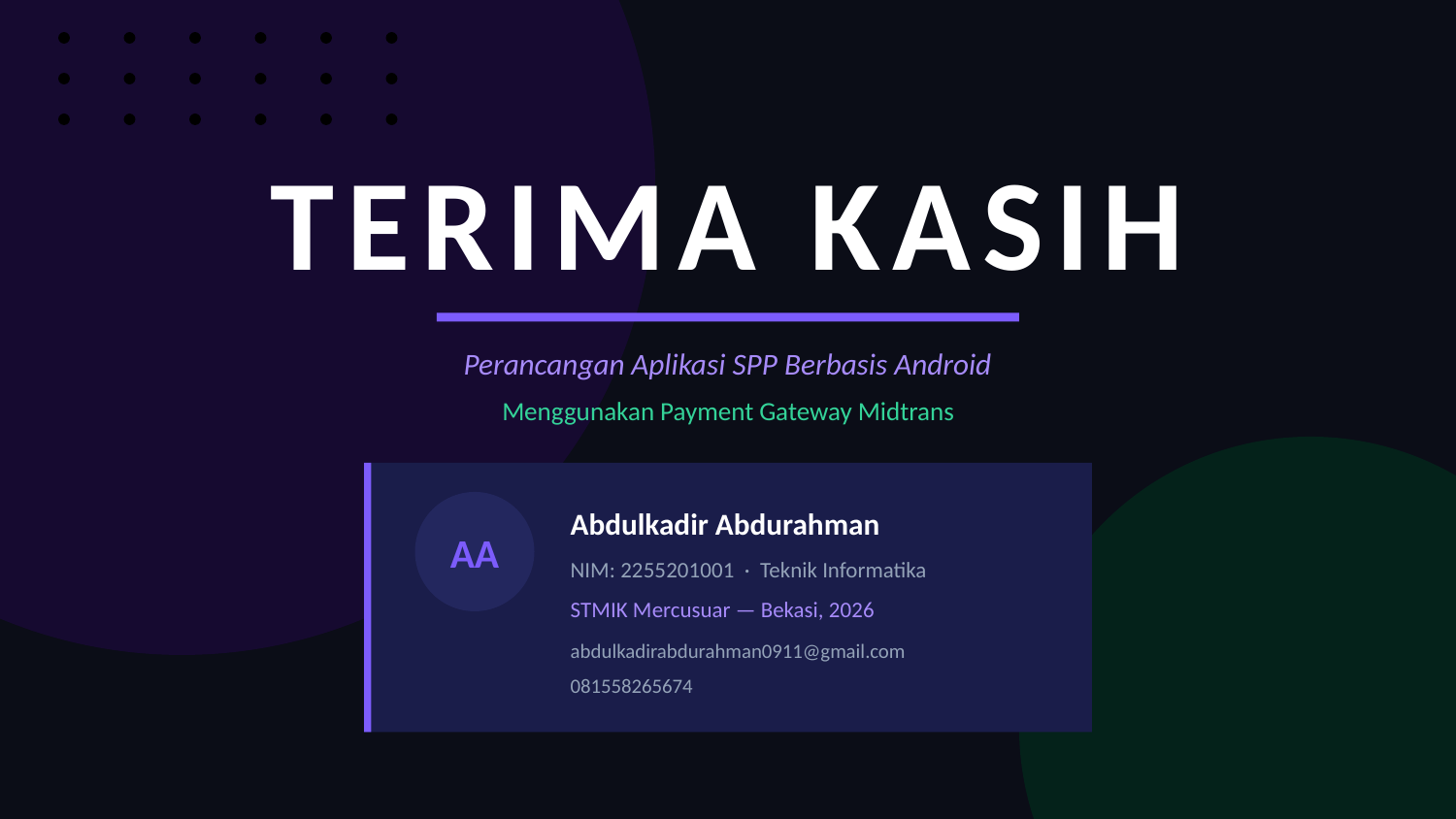

TERIMA KASIH

Perancangan Aplikasi SPP Berbasis Android
Menggunakan Payment Gateway Midtrans

AA
Abdulkadir Abdurahman
NIM: 2255201001  ·  Teknik Informatika
STMIK Mercusuar — Bekasi, 2026
abdulkadirabdurahman0911@gmail.com
081558265674